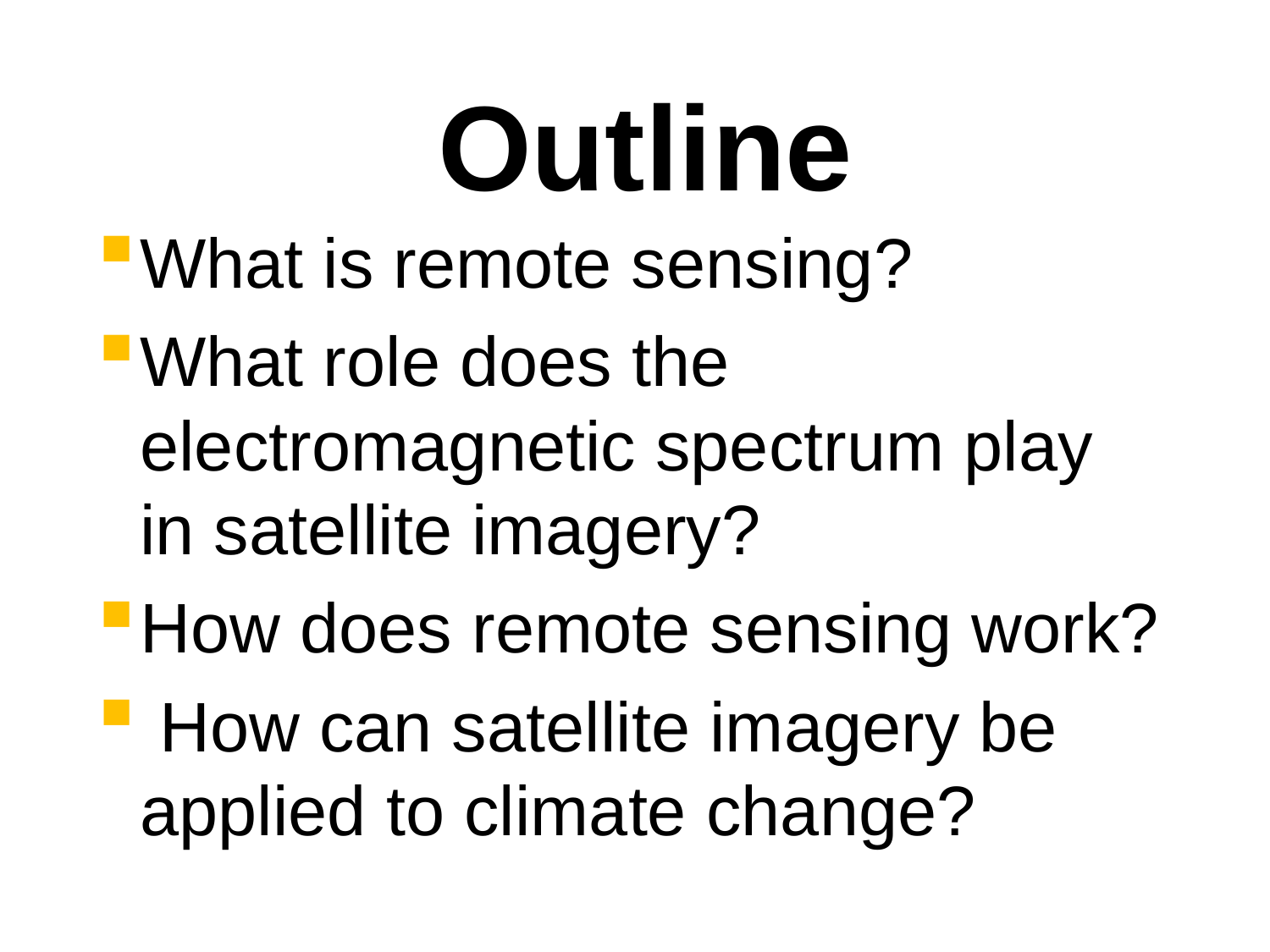

# Outline
What is remote sensing?
What role does the electromagnetic spectrum play in satellite imagery?
How does remote sensing work?
 How can satellite imagery be applied to climate change?